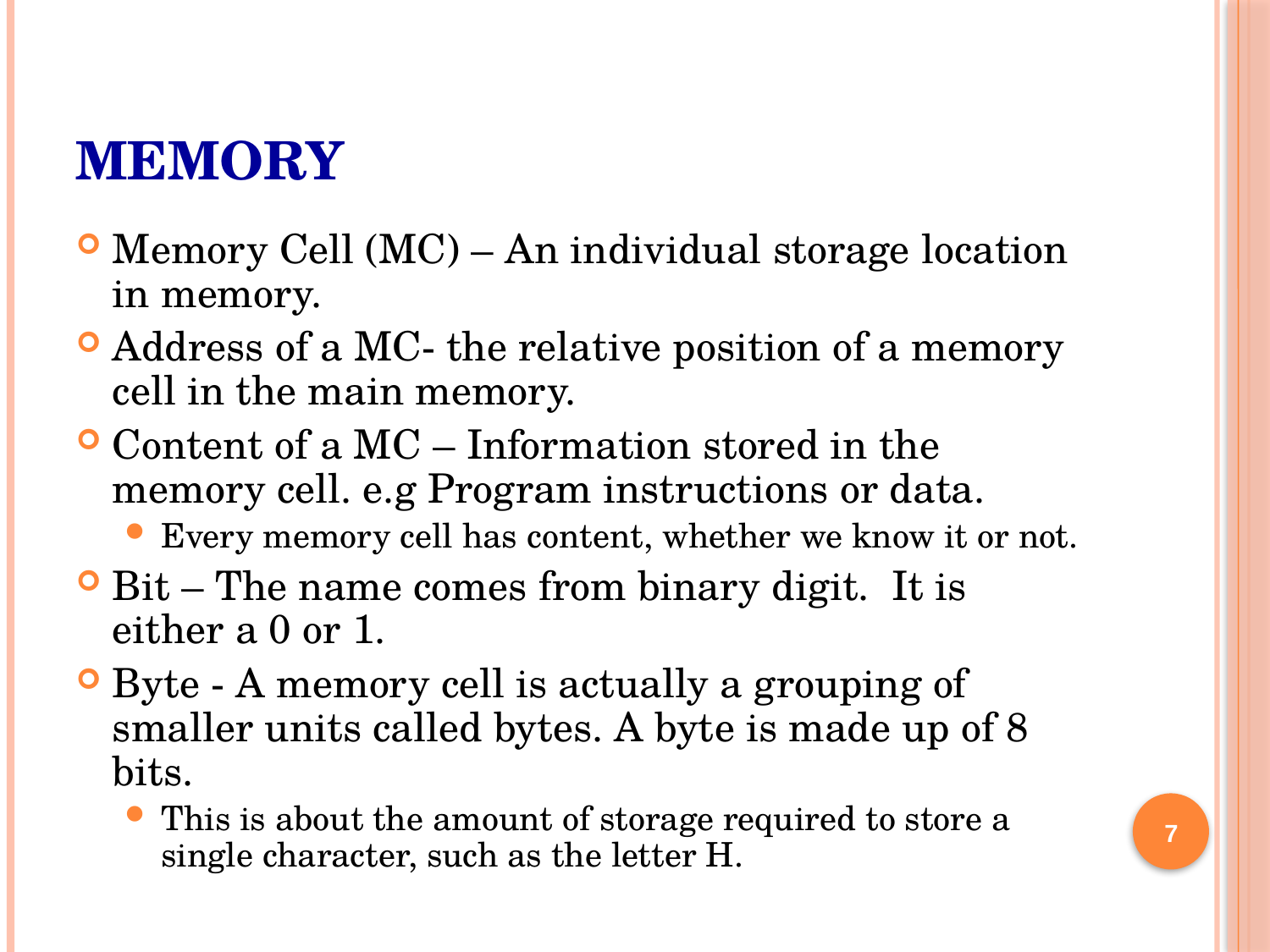

# Memory
Memory Cell (MC) – An individual storage location in memory.
Address of a MC- the relative position of a memory cell in the main memory.
Content of a MC – Information stored in the memory cell. e.g Program instructions or data.
Every memory cell has content, whether we know it or not.
Bit – The name comes from binary digit.  It is either a 0 or 1.
Byte - A memory cell is actually a grouping of smaller units called bytes. A byte is made up of 8 bits.
This is about the amount of storage required to store a single character, such as the letter H.
7